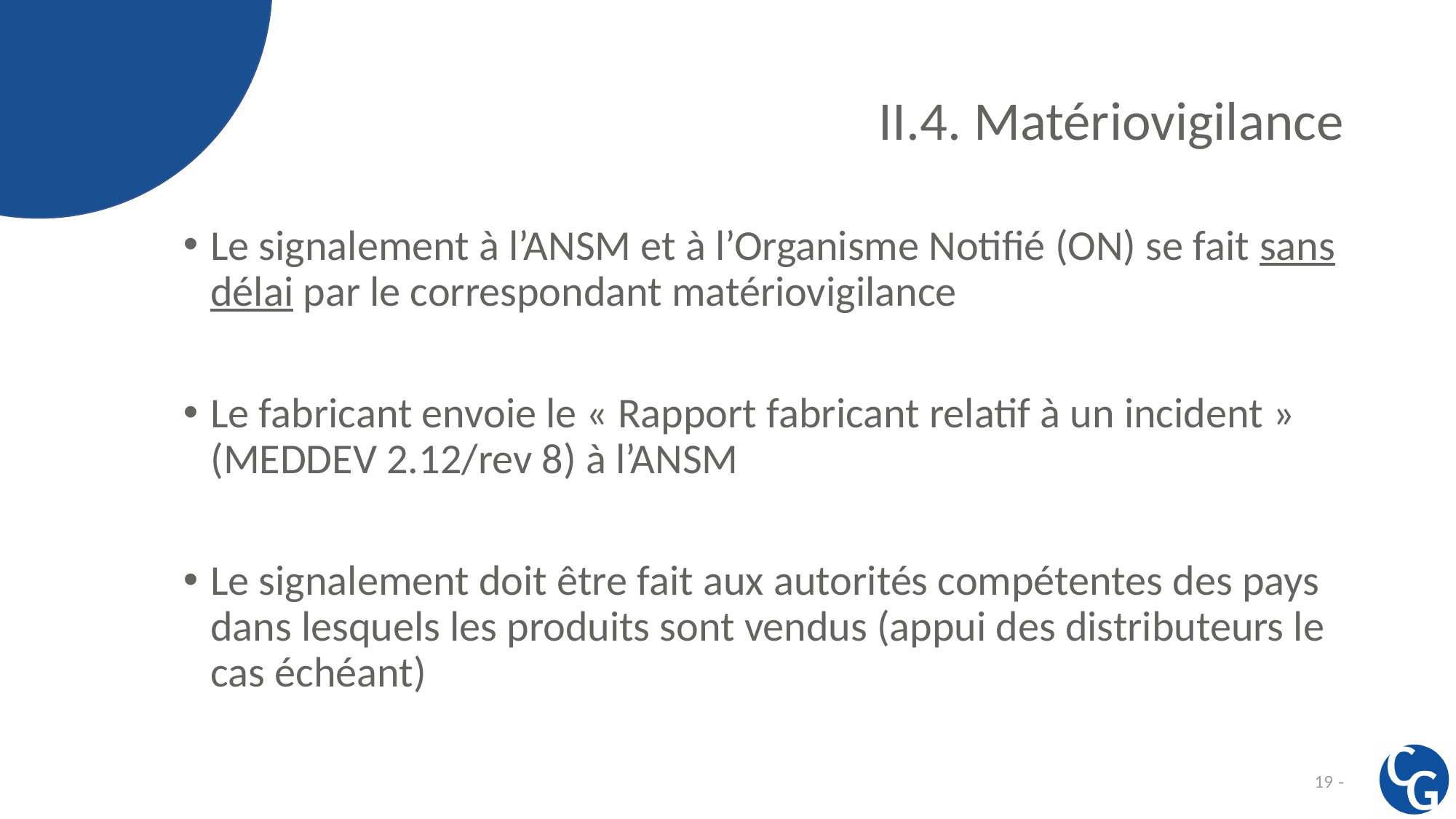

# II.4. Matériovigilance
Le signalement à l’ANSM et à l’Organisme Notifié (ON) se fait sans délai par le correspondant matériovigilance

Le fabricant envoie le « Rapport fabricant relatif à un incident » (MEDDEV 2.12/rev 8) à l’ANSM

Le signalement doit être fait aux autorités compétentes des pays dans lesquels les produits sont vendus (appui des distributeurs le cas échéant)

19 -